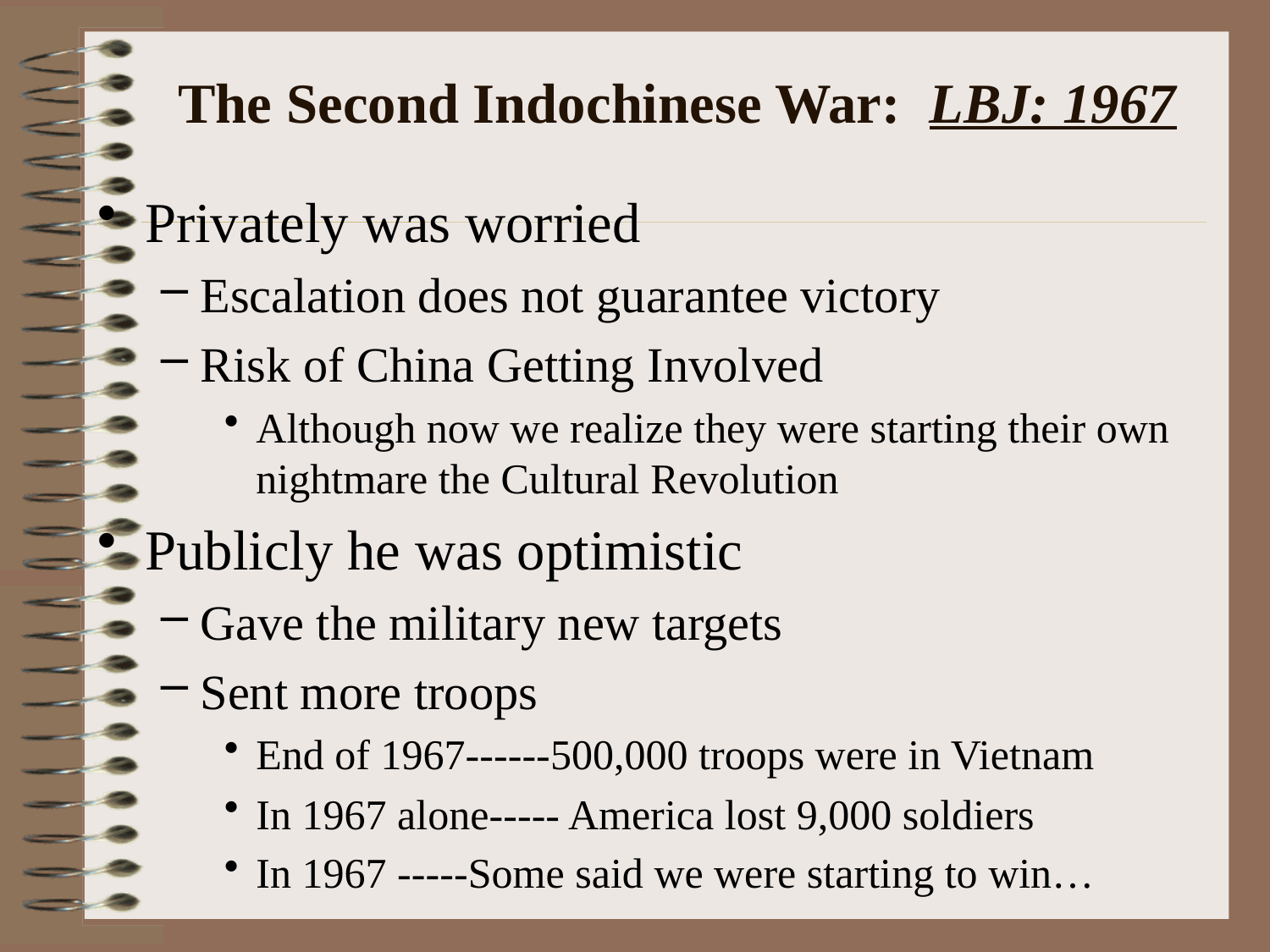

# The Second Indochinese War:  LBJ: 1967
Privately was worried
Escalation does not guarantee victory
Risk of China Getting Involved
Although now we realize they were starting their own nightmare the Cultural Revolution
Publicly he was optimistic
Gave the military new targets
Sent more troops
End of 1967------500,000 troops were in Vietnam
In 1967 alone----- America lost 9,000 soldiers
In 1967 -----Some said we were starting to win…